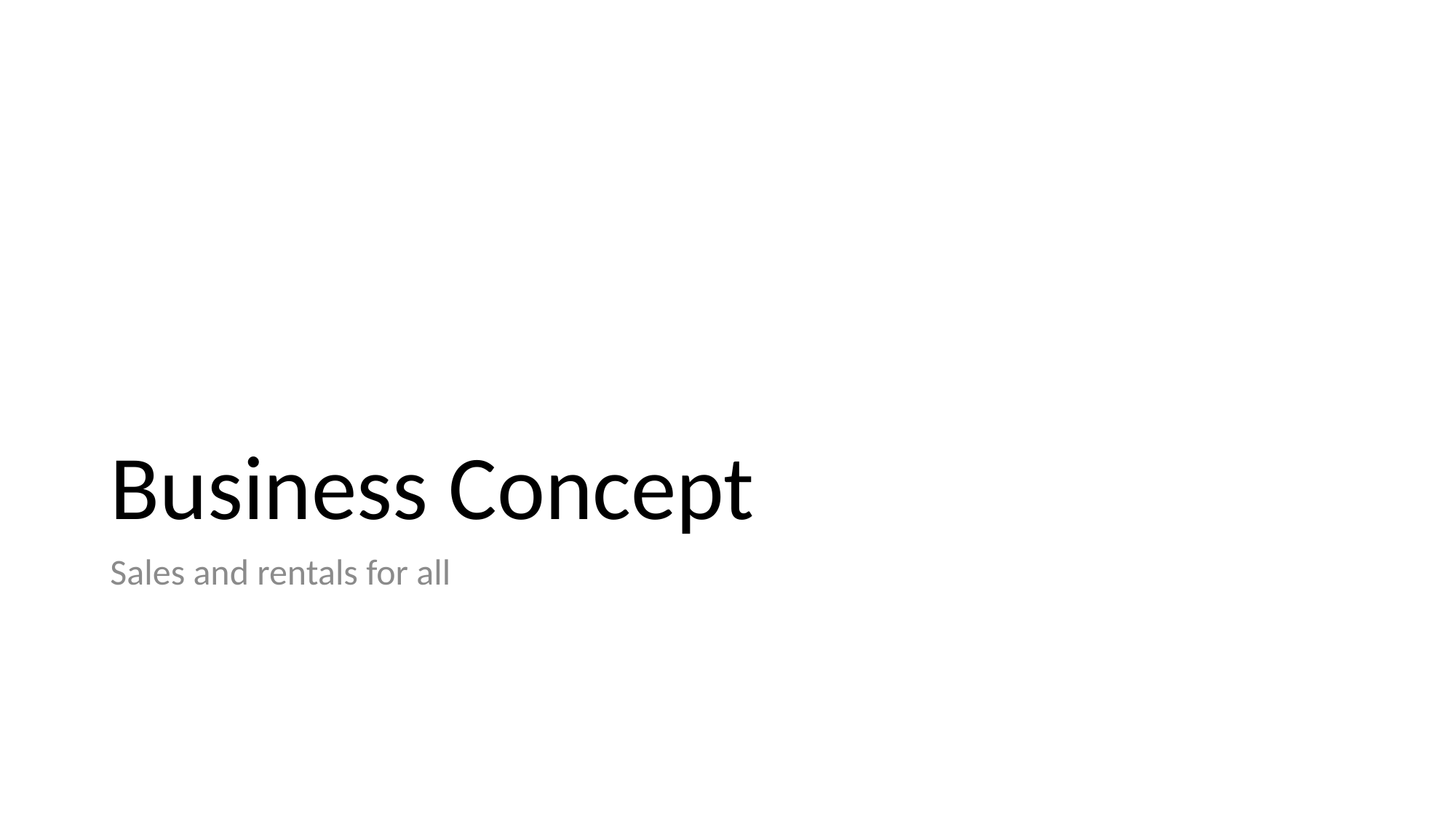

# Business Concept
Sales and rentals for all